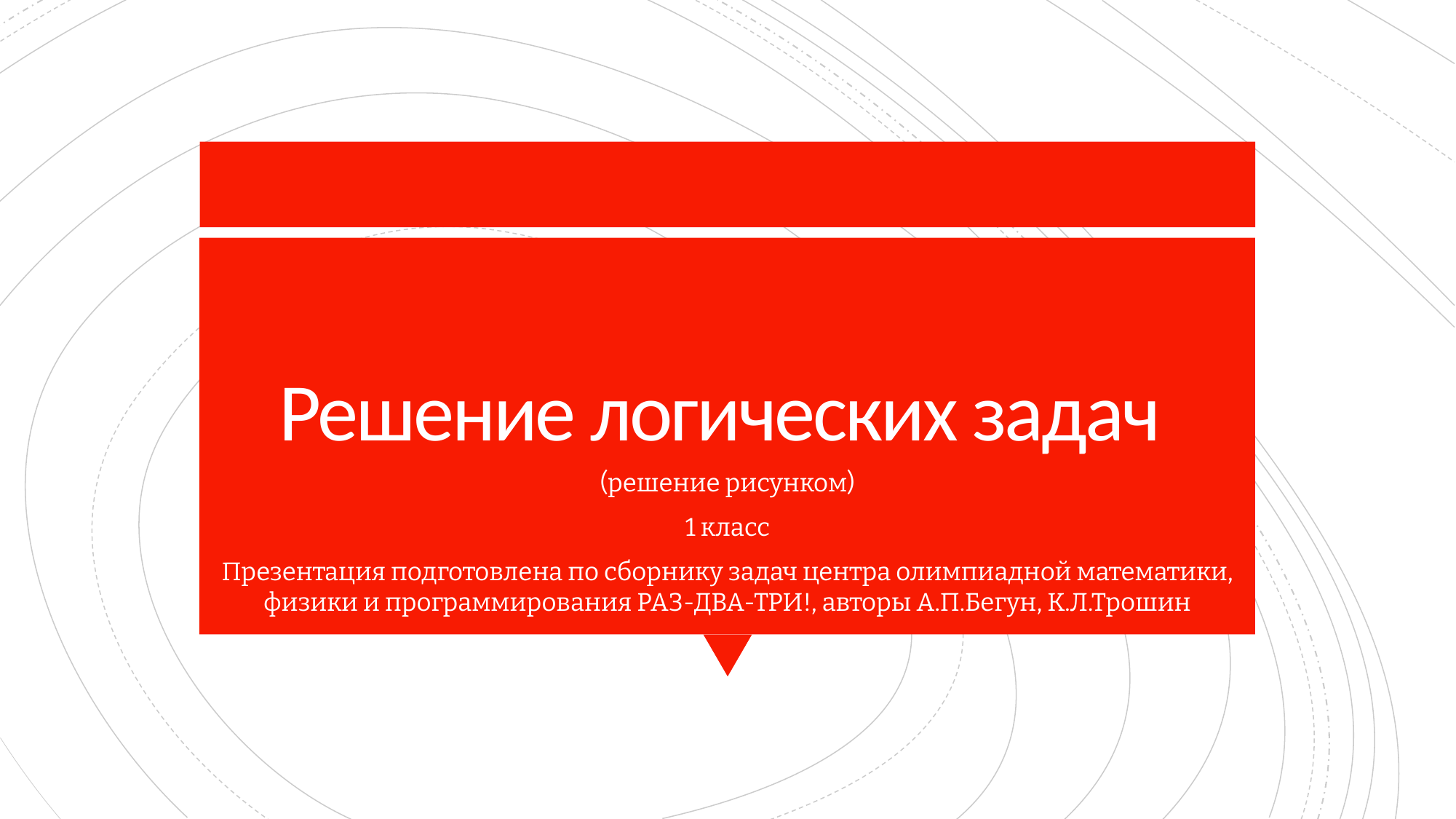

# Решение логических задач
(решение рисунком)
1 класс
Презентация подготовлена по сборнику задач центра олимпиадной математики, физики и программирования РАЗ-ДВА-ТРИ!, авторы А.П.Бегун, К.Л.Трошин